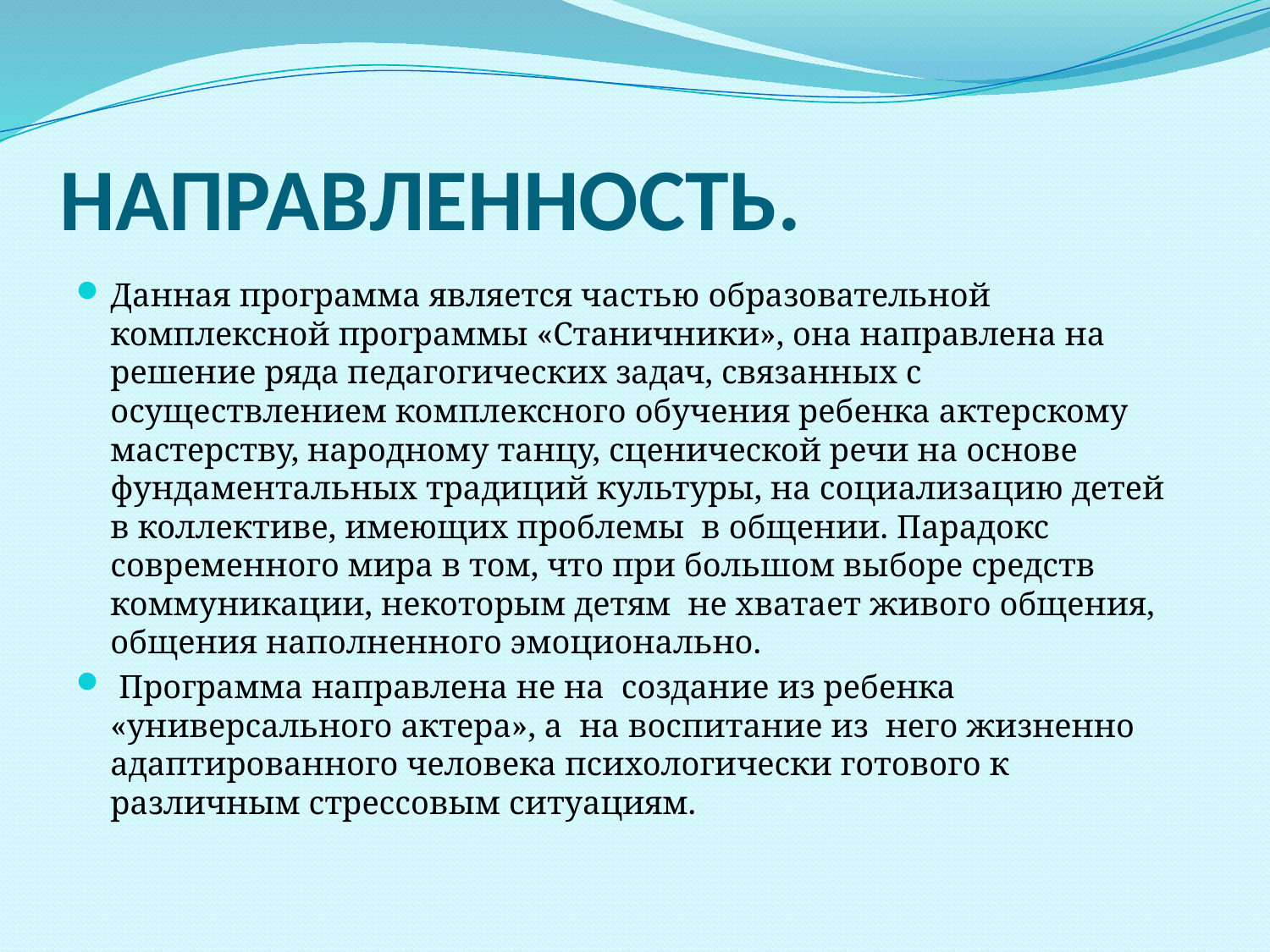

# НАПРАВЛЕННОСТЬ.
Данная программа является частью образовательной комплексной программы «Станичники», она направлена на решение ряда педагогических задач, связанных с осуществлением комплексного обучения ребенка актерскому мастерству, народному танцу, сценической речи на основе фундаментальных традиций культуры, на социализацию детей  в коллективе, имеющих проблемы  в общении. Парадокс  современного мира в том, что при большом выборе средств коммуникации, некоторым детям  не хватает живого общения, общения наполненного эмоционально.
 Программа направлена не на  создание из ребенка «универсального актера», а  на воспитание из  него жизненно адаптированного человека психологически готового к различным стрессовым ситуациям.